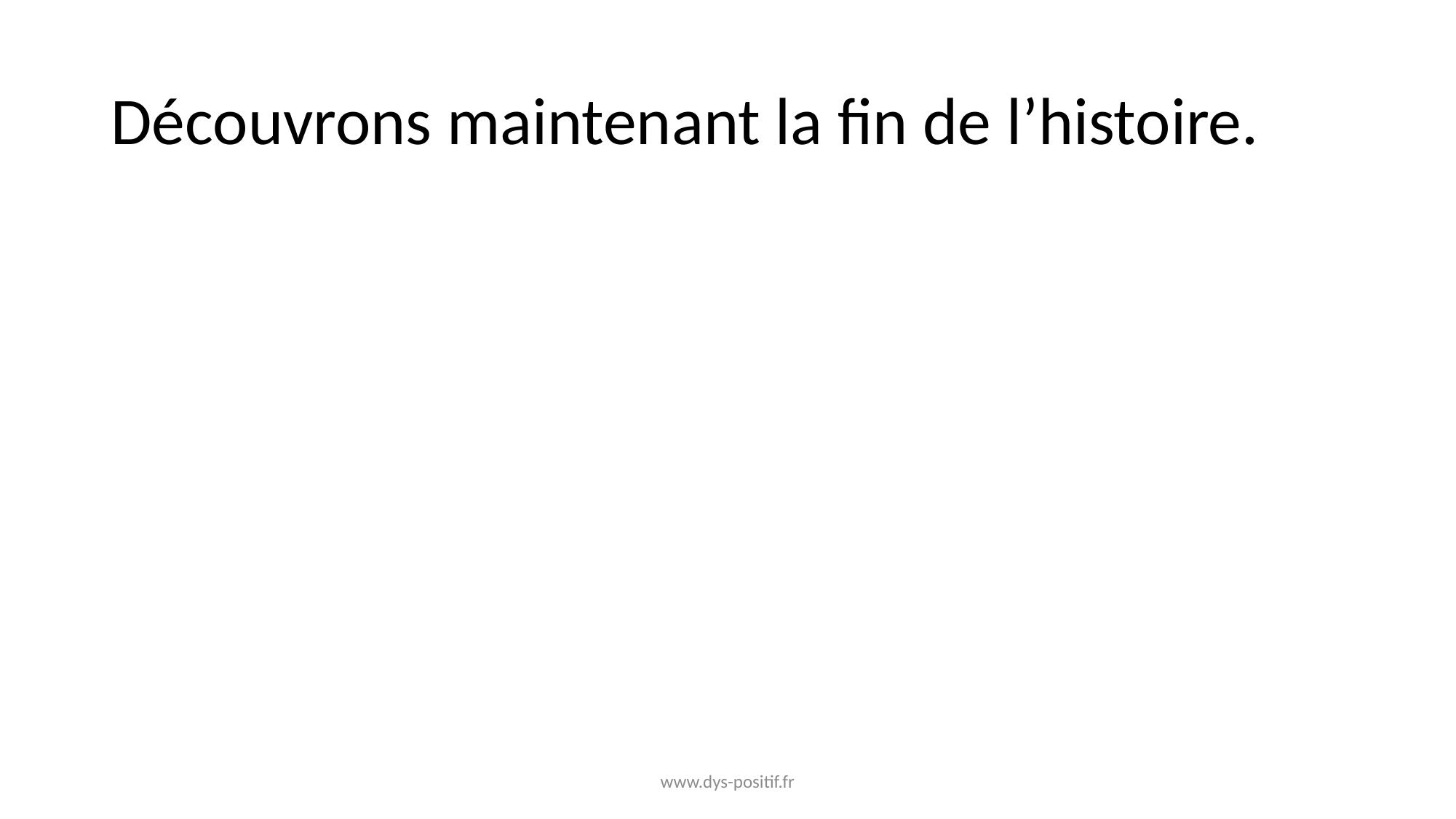

# Découvrons maintenant la fin de l’histoire.

www.dys-positif.fr